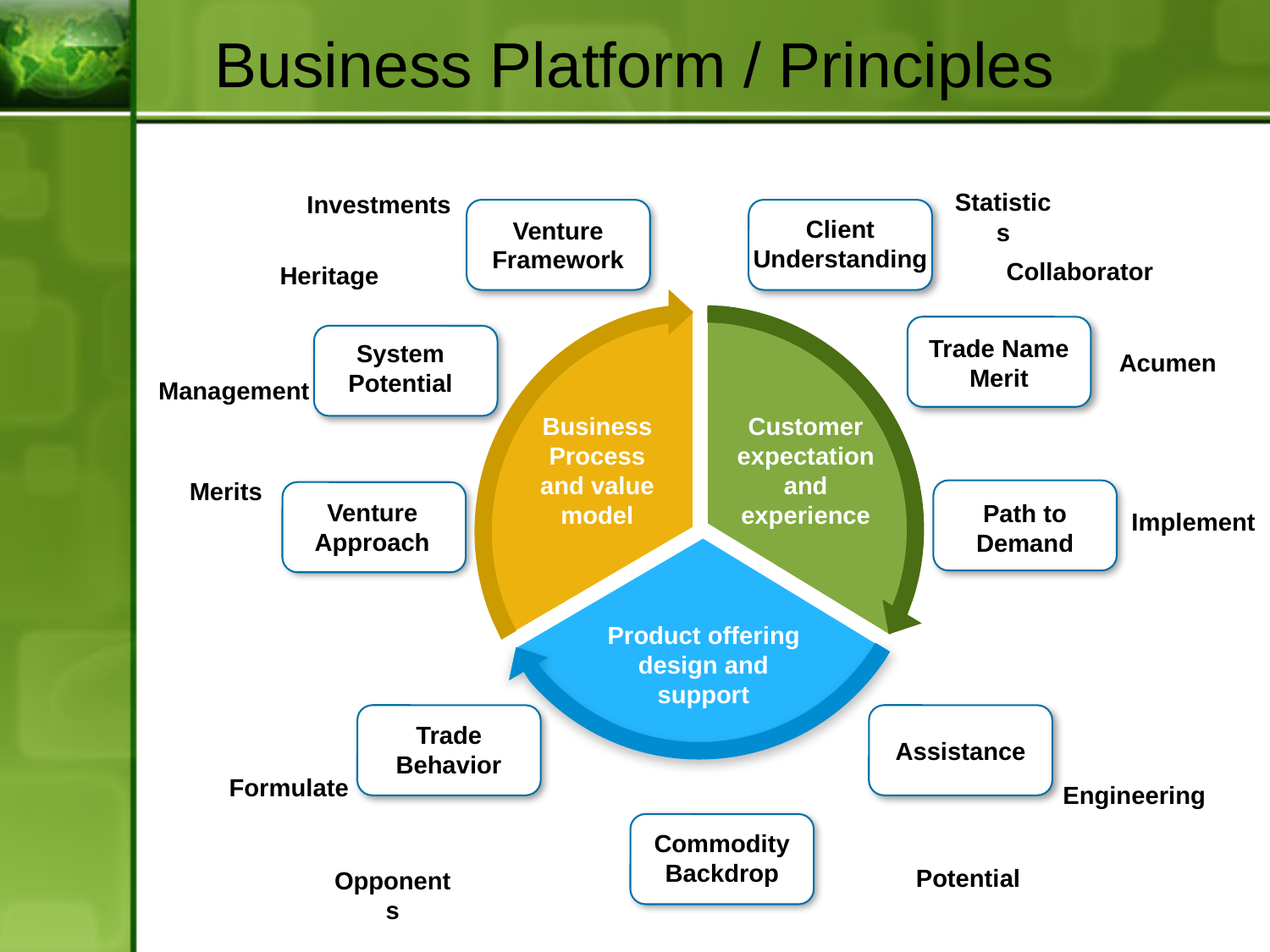

Business Platform / Principles
Statistics
Investments
Client Understanding
Venture Framework
Collaborator
Heritage
Trade Name Merit
System Potential
Acumen
Management
Merits
Venture Approach
Path to Demand
Implement
Trade Behavior
Assistance
Formulate
Engineering
Commodity Backdrop
Potential
Opponents

Business Process and value model
Customer expectation and experience
Product offering design and support